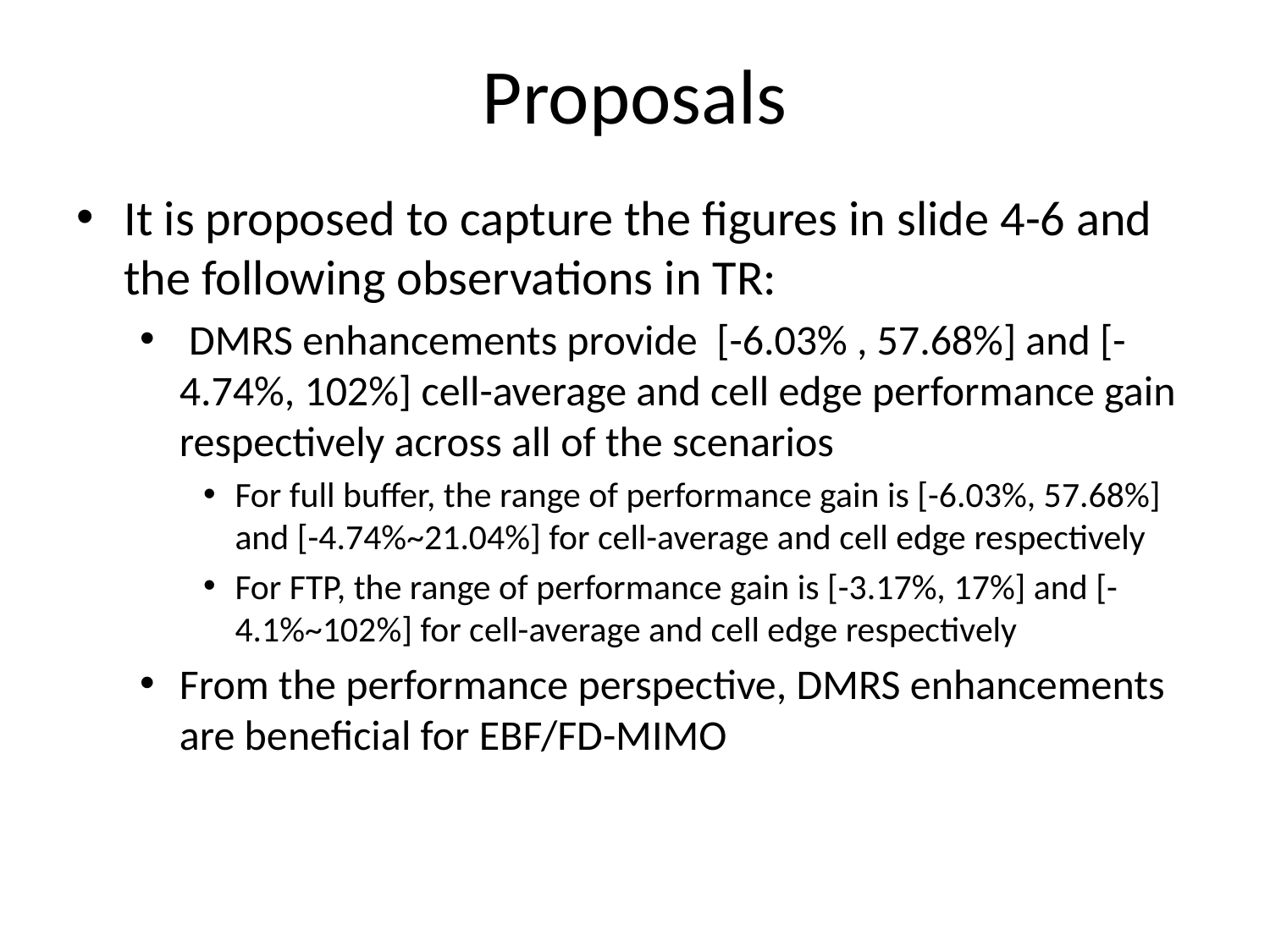

# Proposals
It is proposed to capture the figures in slide 4-6 and the following observations in TR:
 DMRS enhancements provide  [-6.03% , 57.68%] and [-4.74%, 102%] cell-average and cell edge performance gain respectively across all of the scenarios
For full buffer, the range of performance gain is [-6.03%, 57.68%] and [-4.74%~21.04%] for cell-average and cell edge respectively
For FTP, the range of performance gain is [-3.17%, 17%] and [-4.1%~102%] for cell-average and cell edge respectively
From the performance perspective, DMRS enhancements are beneficial for EBF/FD-MIMO